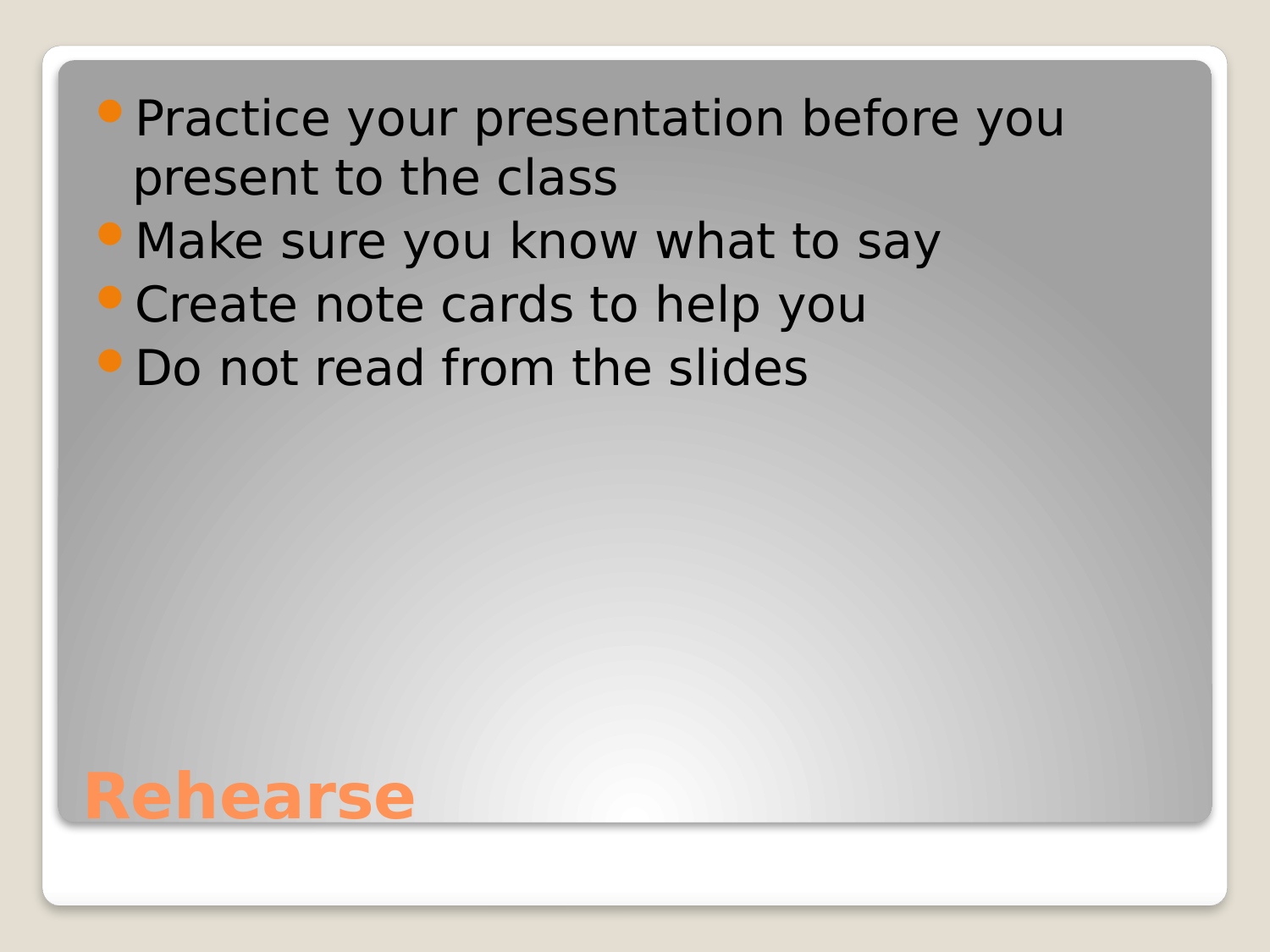

Practice your presentation before you present to the class
Make sure you know what to say
Create note cards to help you
Do not read from the slides
# Rehearse